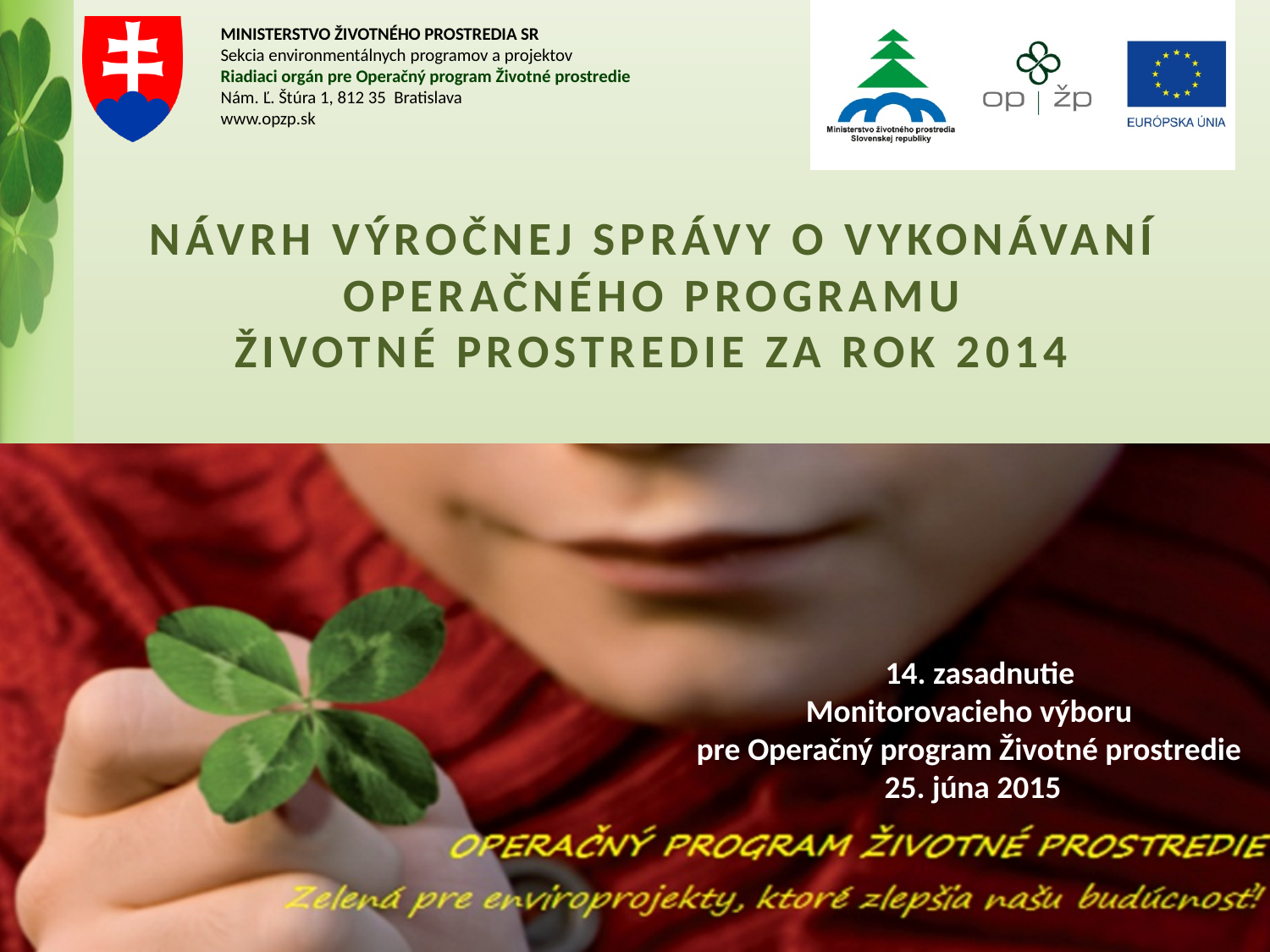

# Návrh výročnej správy o vykonávaní Operačného programu Životné prostredie za rok 2014
   14. zasadnutie
Monitorovacieho výboru
pre Operačný program Životné prostredie
25. júna 2015